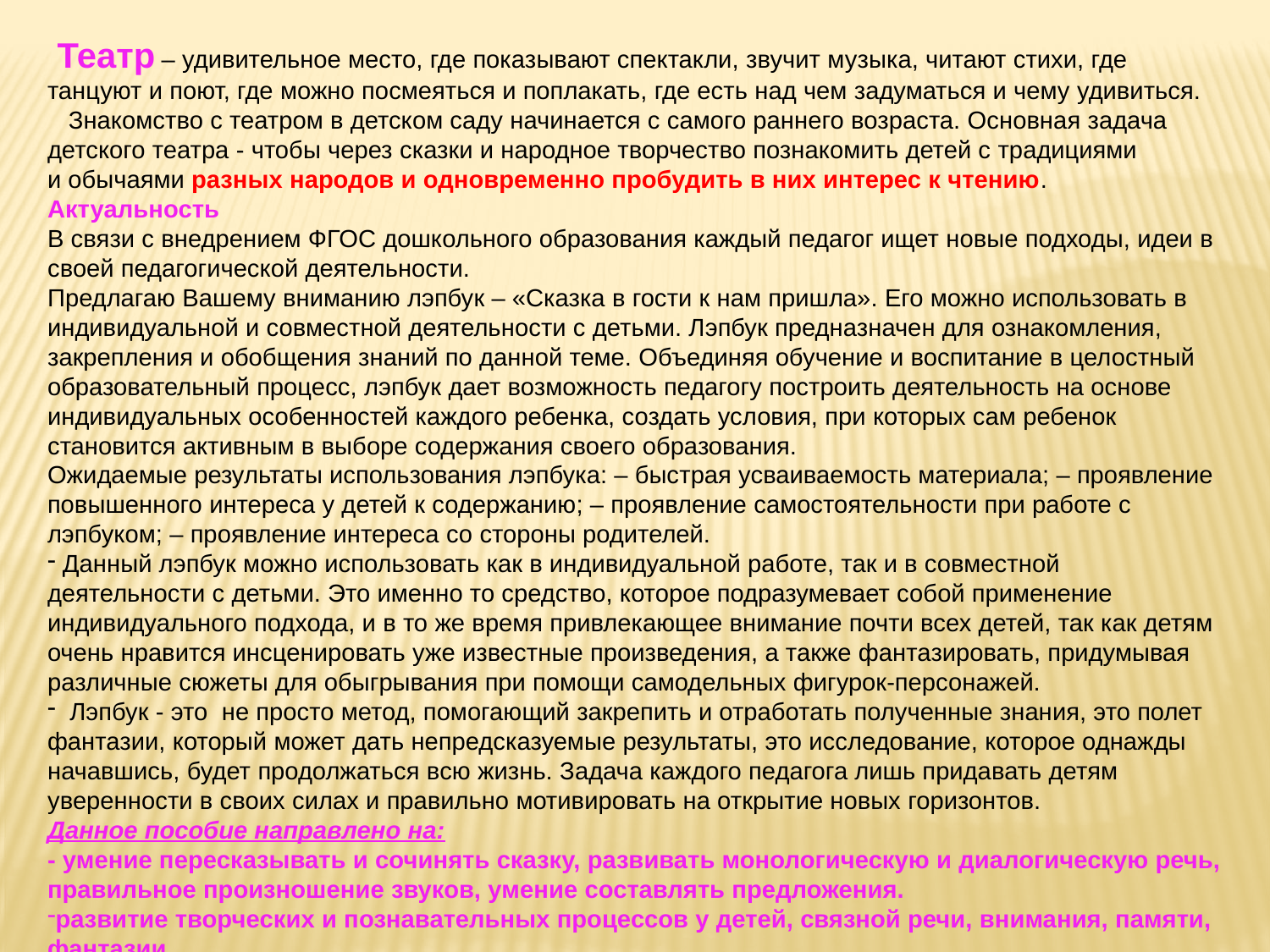

Театр – удивительное место, где показывают спектакли, звучит музыка, читают стихи, где танцуют и поют, где можно посмеяться и поплакать, где есть над чем задуматься и чему удивиться.
   Знакомство с театром в детском саду начинается с самого раннего возраста. Основная задача детского театра - чтобы через сказки и народное творчество познакомить детей с традициями и обычаями разных народов и одновременно пробудить в них интерес к чтению.
Актуальность
В связи с внедрением ФГОС дошкольного образования каждый педагог ищет новые подходы, идеи в своей педагогической деятельности.
Предлагаю Вашему вниманию лэпбук – «Сказка в гости к нам пришла». Его можно использовать в индивидуальной и совместной деятельности с детьми. Лэпбук предназначен для ознакомления, закрепления и обобщения знаний по данной теме. Объединяя обучение и воспитание в целостный образовательный процесс, лэпбук дает возможность педагогу построить деятельность на основе индивидуальных особенностей каждого ребенка, создать условия, при которых сам ребенок становится активным в выборе содержания своего образования.
Ожидаемые результаты использования лэпбука: – быстрая усваиваемость материала; – проявление повышенного интереса у детей к содержанию; – проявление самостоятельности при работе с лэпбуком; – проявление интереса со стороны родителей.
 Данный лэпбук можно использовать как в индивидуальной работе, так и в совместной деятельности с детьми. Это именно то средство, которое подразумевает собой применение индивидуального подхода, и в то же время привлекающее внимание почти всех детей, так как детям очень нравится инсценировать уже известные произведения, а также фантазировать, придумывая различные сюжеты для обыгрывания при помощи самодельных фигурок-персонажей.
  Лэпбук - это  не просто метод, помогающий закрепить и отработать полученные знания, это полет фантазии, который может дать непредсказуемые результаты, это исследование, которое однажды начавшись, будет продолжаться всю жизнь. Задача каждого педагога лишь придавать детям уверенности в своих силах и правильно мотивировать на открытие новых горизонтов.
Данное пособие направлено на:
- умение пересказывать и сочинять сказку, развивать монологическую и диалогическую речь, правильное произношение звуков, умение составлять предложения.
развитие творческих и познавательных процессов у детей, связной речи, внимания, памяти, фантазии.